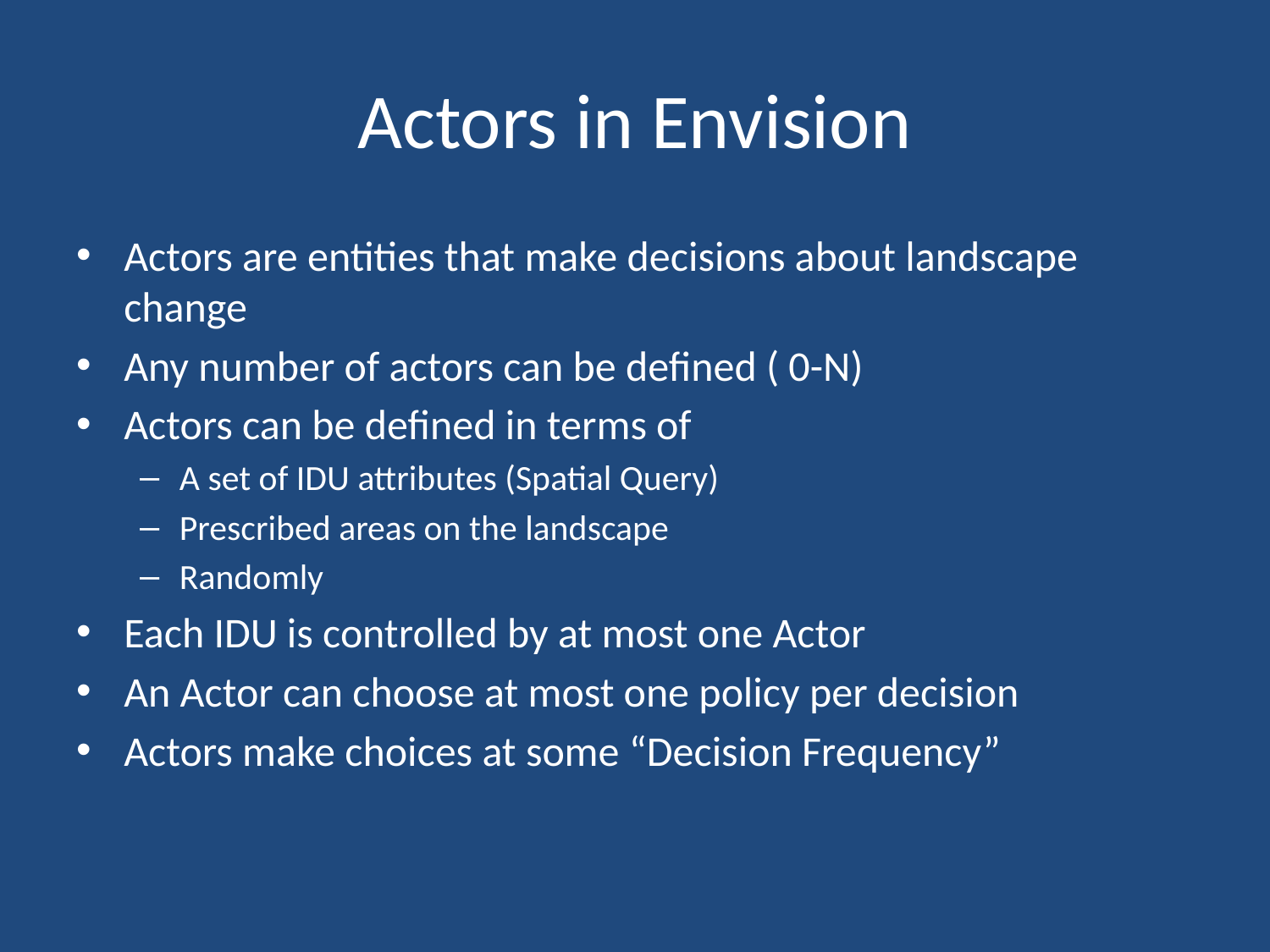

# Actors in Envision
Actors are entities that make decisions about landscape change
Any number of actors can be defined ( 0-N)
Actors can be defined in terms of
A set of IDU attributes (Spatial Query)
Prescribed areas on the landscape
Randomly
Each IDU is controlled by at most one Actor
An Actor can choose at most one policy per decision
Actors make choices at some “Decision Frequency”